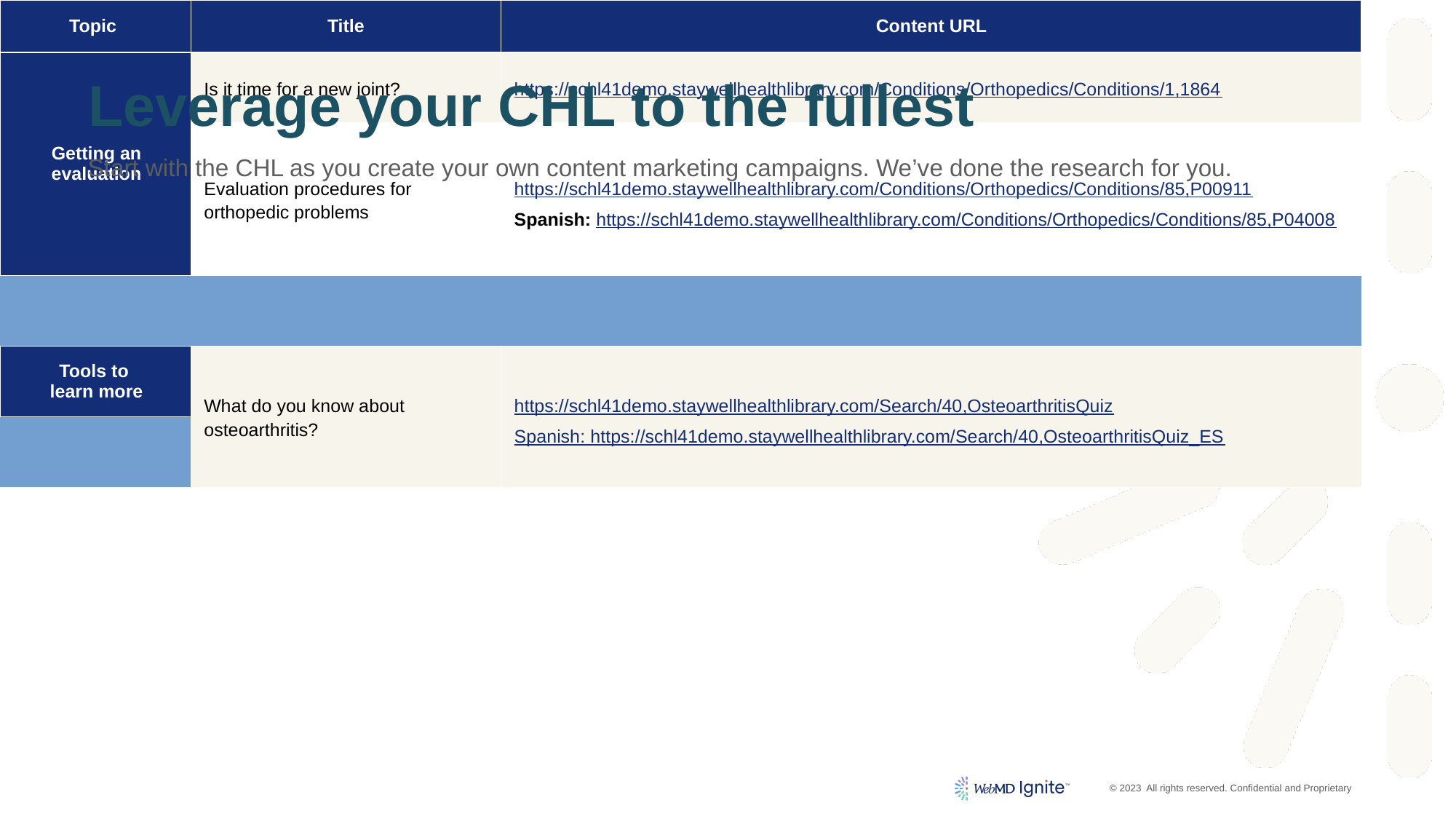

# Leverage your CHL to the fullest
Start with the CHL as you create your own content marketing campaigns. We’ve done the research for you.
| Topic | Title | Content URL |
| --- | --- | --- |
| Getting an evaluation | Is it time for a new joint? | https://schl41demo.staywellhealthlibrary.com/Conditions/Orthopedics/Conditions/1,1864 |
|  | Evaluation procedures for orthopedic problems | https://schl41demo.staywellhealthlibrary.com/Conditions/Orthopedics/Conditions/85,P00911 Spanish: https://schl41demo.staywellhealthlibrary.com/Conditions/Orthopedics/Conditions/85,P04008 |
|  |  |  |
| Tools to learn more | What do you know about osteoarthritis? | https://schl41demo.staywellhealthlibrary.com/Search/40,OsteoarthritisQuiz Spanish: https://schl41demo.staywellhealthlibrary.com/Search/40,OsteoarthritisQuiz\_ES |
|  |  |  |
|  | Rheumatoid arthritis quiz | https://schl41demo.staywellhealthlibrary.com/InteractiveTools/Quizzes/40,RheumQuiz |